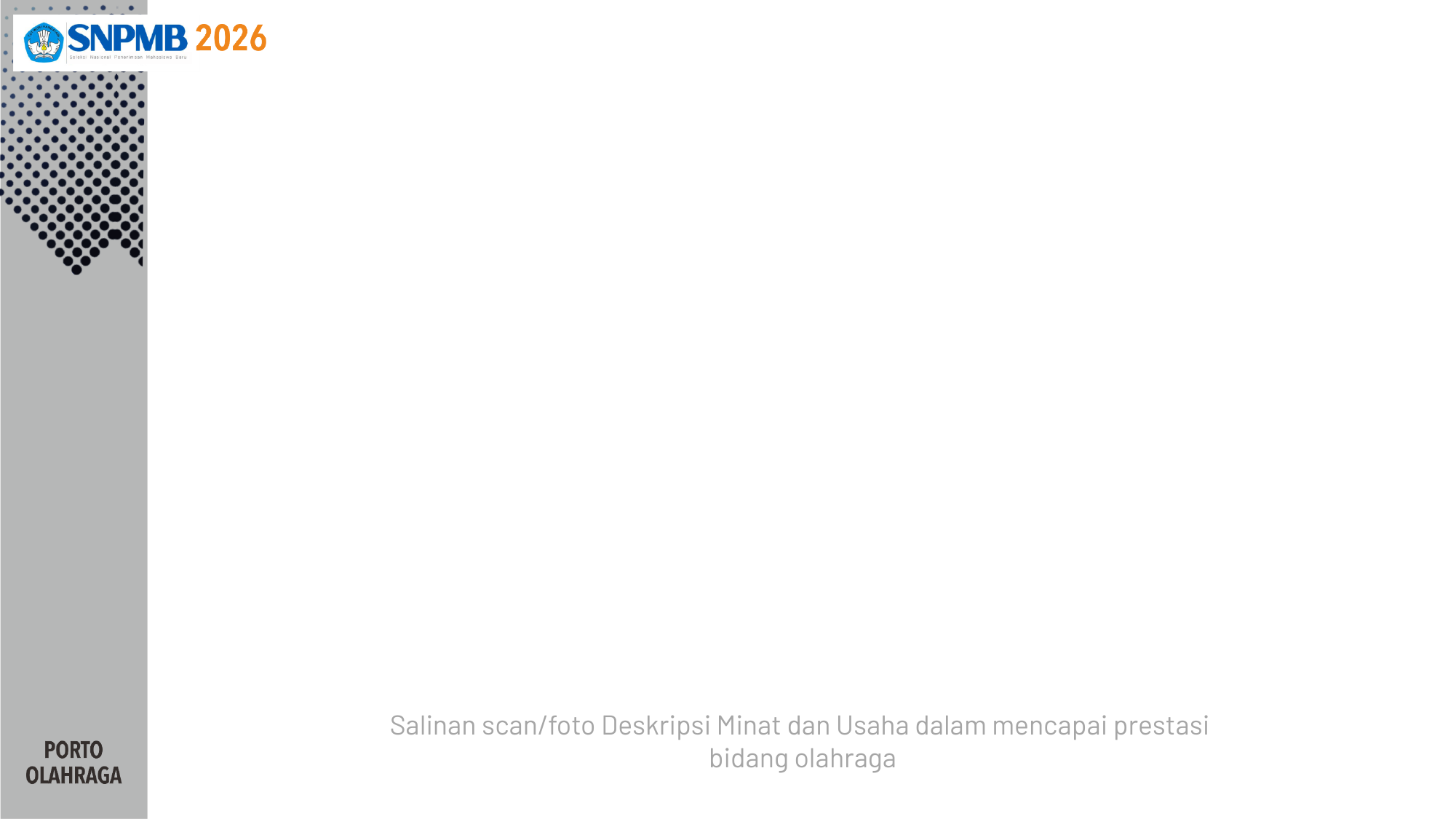

Salinan scan/foto Deskripsi Minat dan Usaha dalam mencapai prestasi
bidang olahraga